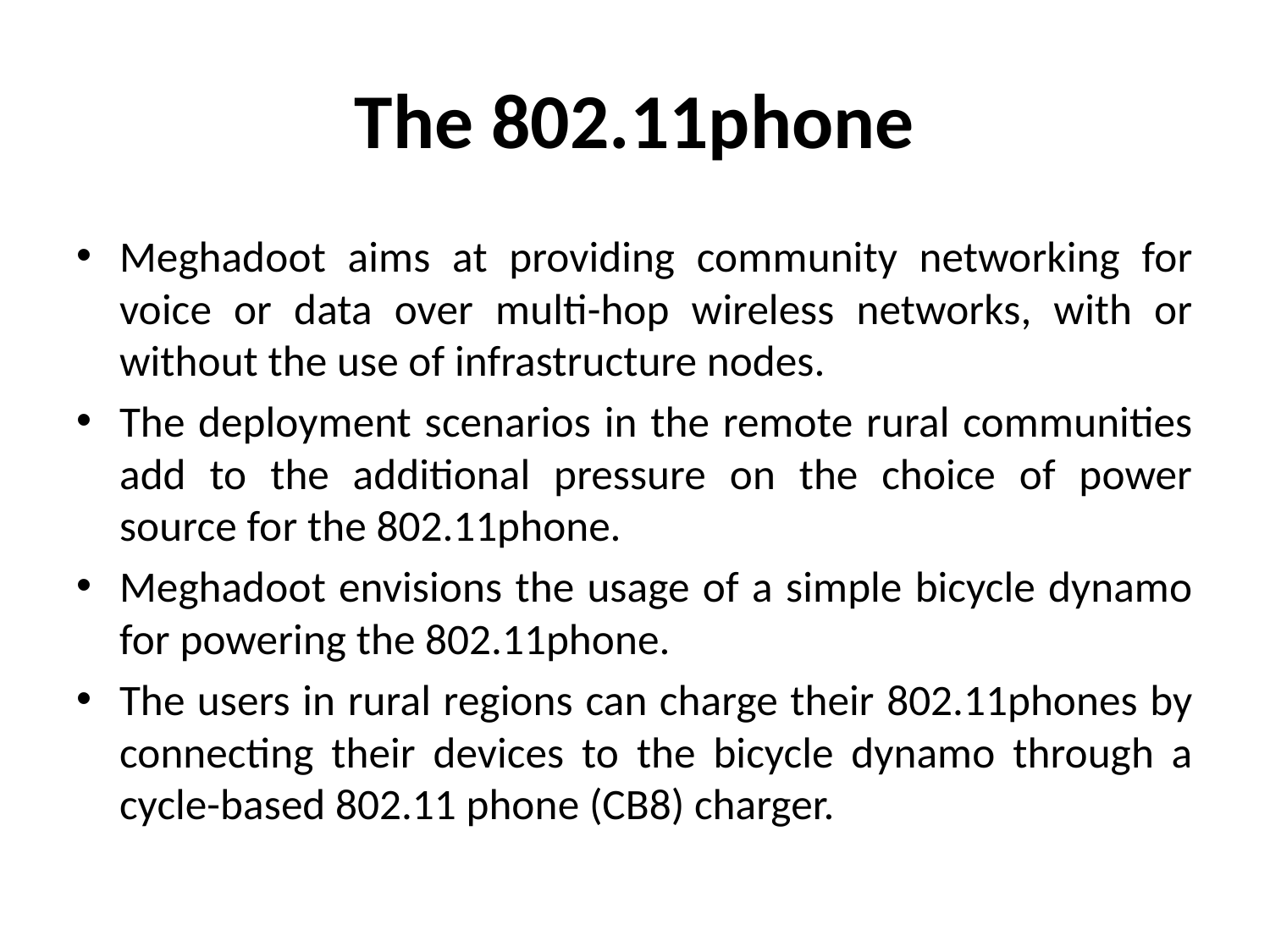

# The 802.11phone
Meghadoot aims at providing community networking for voice or data over multi-hop wireless networks, with or without the use of infrastructure nodes.
The deployment scenarios in the remote rural communities add to the additional pressure on the choice of power source for the 802.11phone.
Meghadoot envisions the usage of a simple bicycle dynamo for powering the 802.11phone.
The users in rural regions can charge their 802.11phones by connecting their devices to the bicycle dynamo through a cycle-based 802.11 phone (CB8) charger.